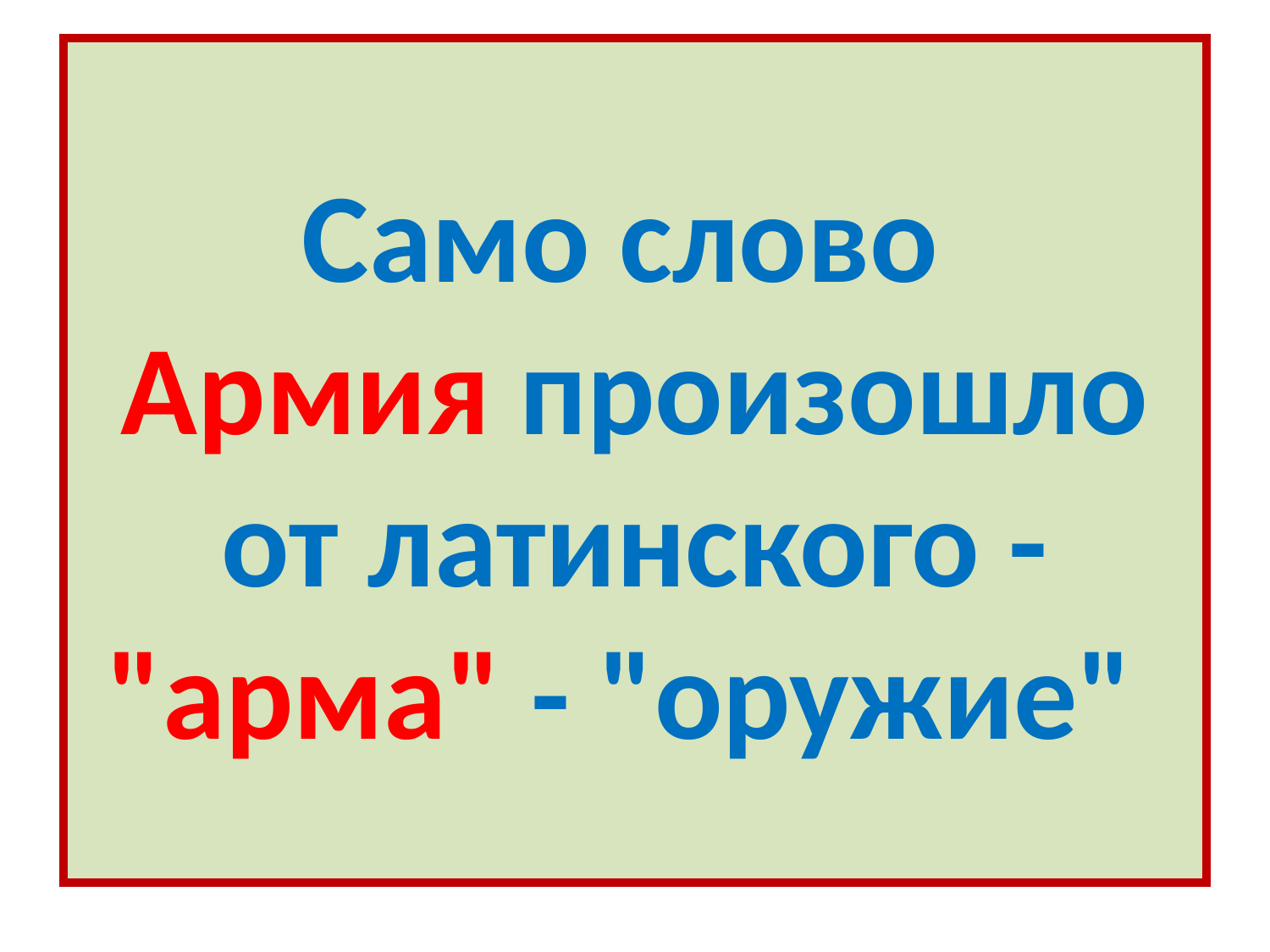

# Само слово Армия произошло от латинского - "арма" - "оружие"